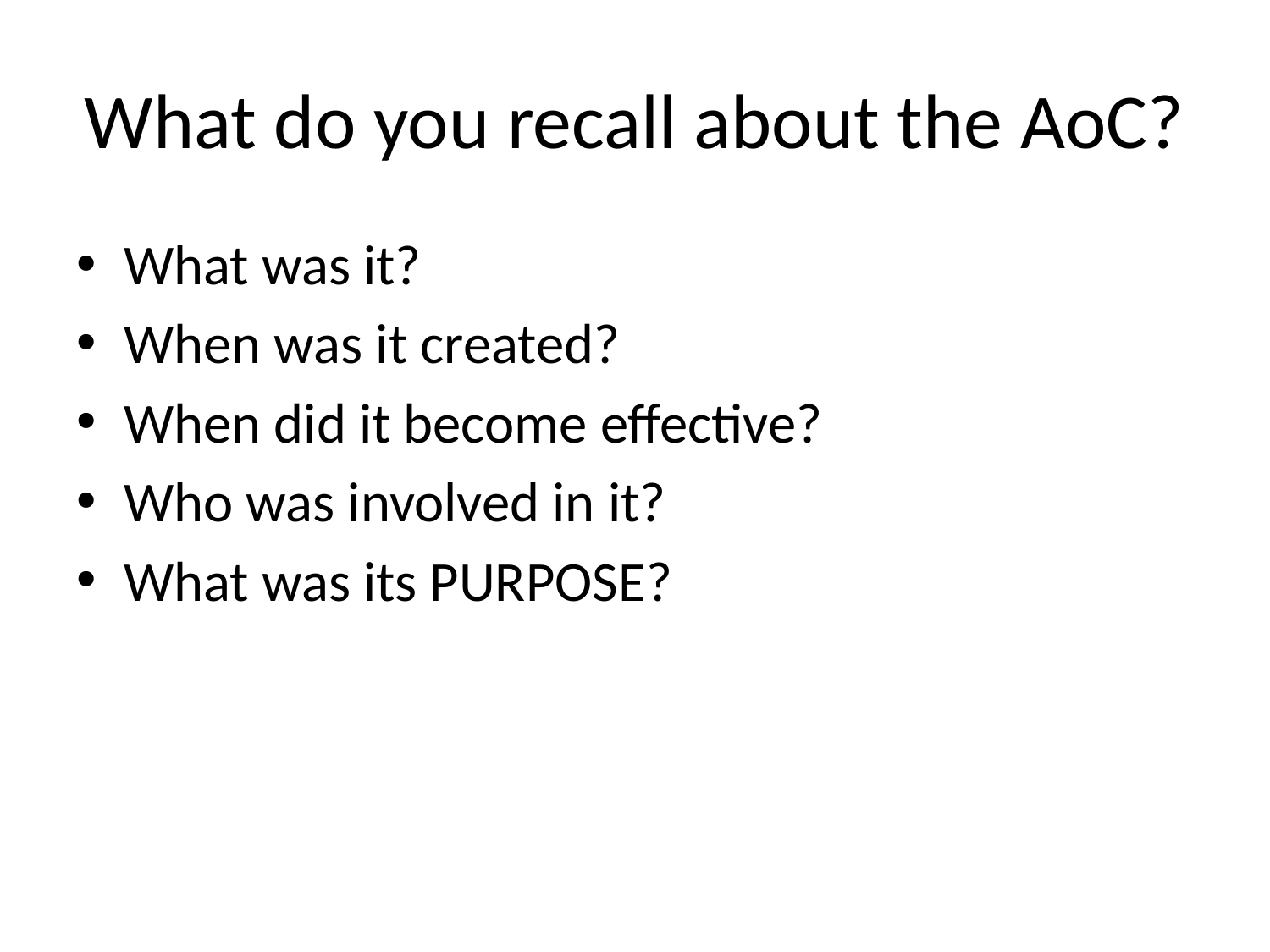

# What do you recall about the AoC?
What was it?
When was it created?
When did it become effective?
Who was involved in it?
What was its PURPOSE?